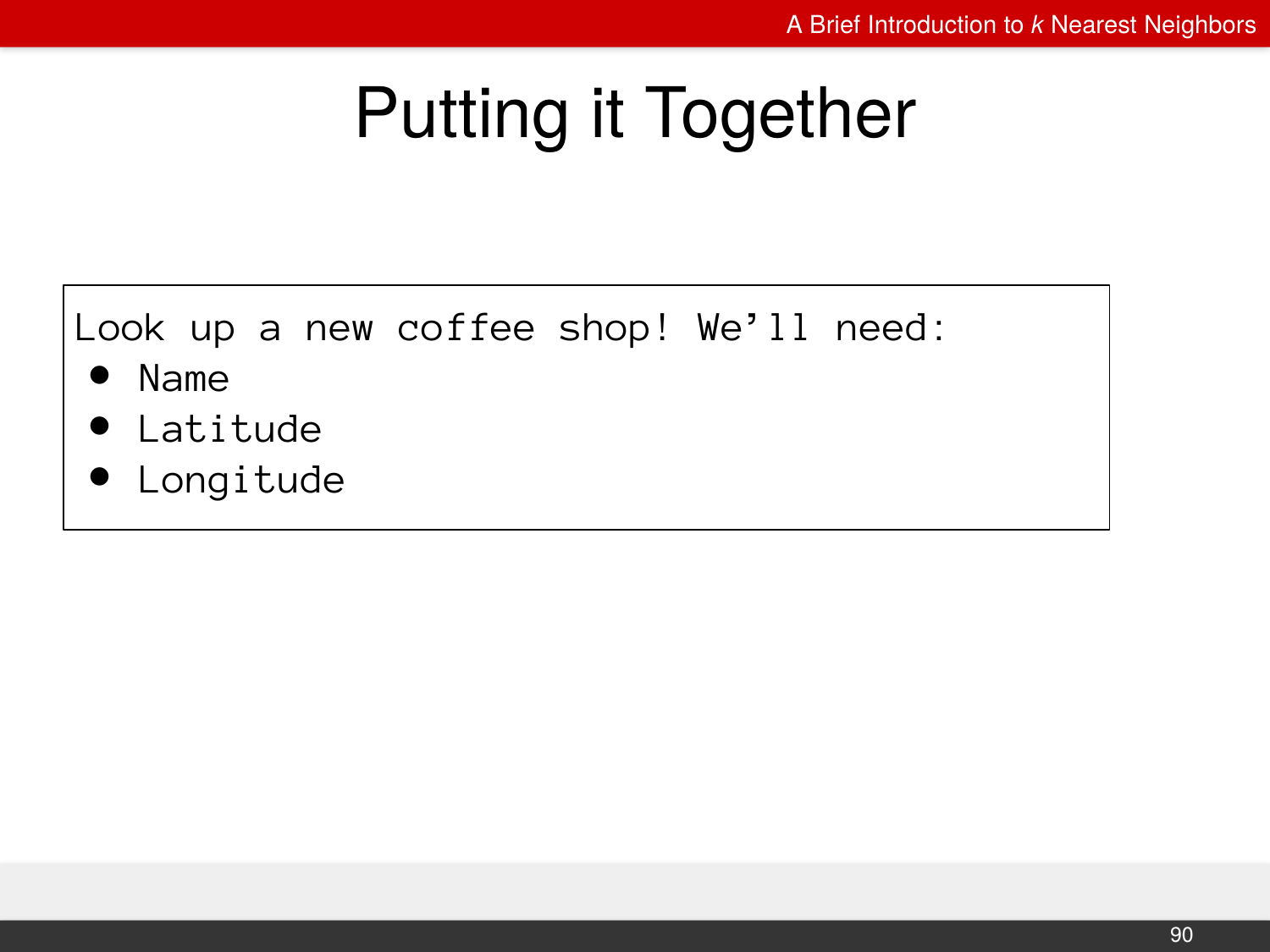

# Putting it Together
Look up a new coffee shop! We’ll need:
Name
Latitude
Longitude

90